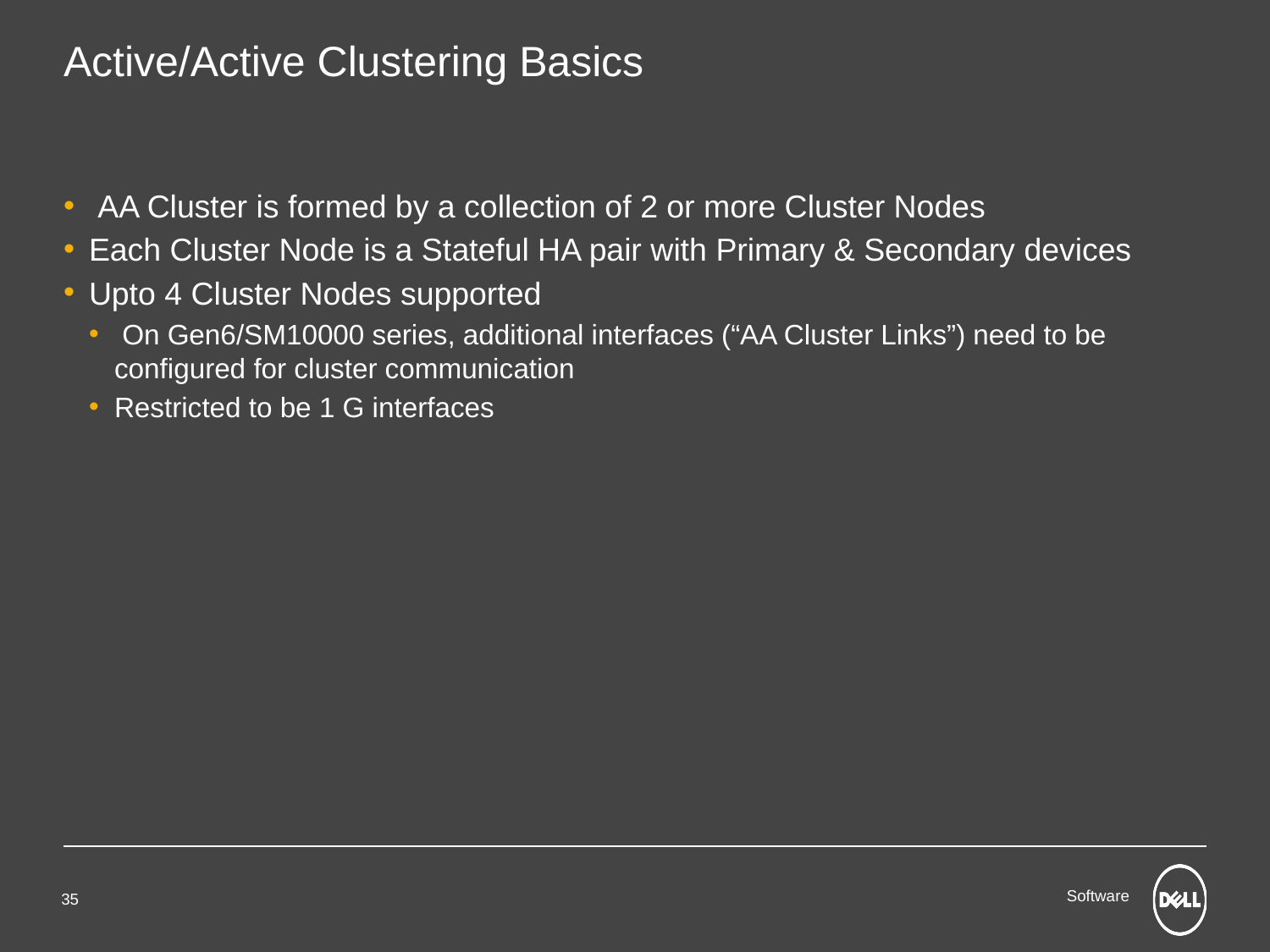

# Active/Active Clustering Basics
 AA Cluster is formed by a collection of 2 or more Cluster Nodes
Each Cluster Node is a Stateful HA pair with Primary & Secondary devices
Upto 4 Cluster Nodes supported
 On Gen6/SM10000 series, additional interfaces (“AA Cluster Links”) need to be configured for cluster communication
Restricted to be 1 G interfaces